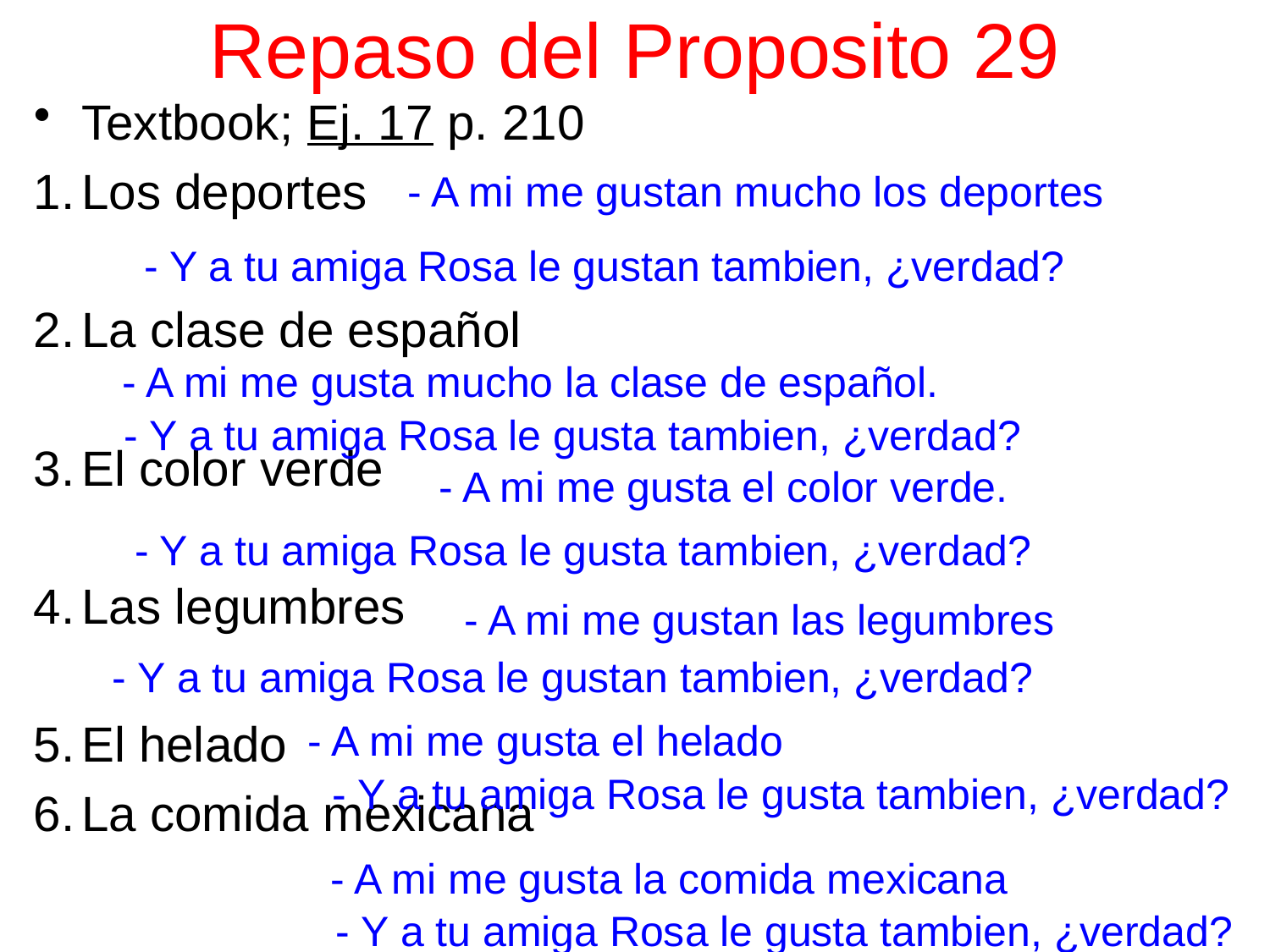

# Repaso del Proposito 29
Textbook; Ej. 17 p. 210
Los deportes

La clase de español

El color verde

Las legumbres

El helado
La comida mexicana
- A mi me gustan mucho los deportes
- Y a tu amiga Rosa le gustan tambien, ¿verdad?
- A mi me gusta mucho la clase de español.
- Y a tu amiga Rosa le gusta tambien, ¿verdad?
- A mi me gusta el color verde.
- Y a tu amiga Rosa le gusta tambien, ¿verdad?
- A mi me gustan las legumbres
- Y a tu amiga Rosa le gustan tambien, ¿verdad?
- A mi me gusta el helado
- Y a tu amiga Rosa le gusta tambien, ¿verdad?
- A mi me gusta la comida mexicana
- Y a tu amiga Rosa le gusta tambien, ¿verdad?